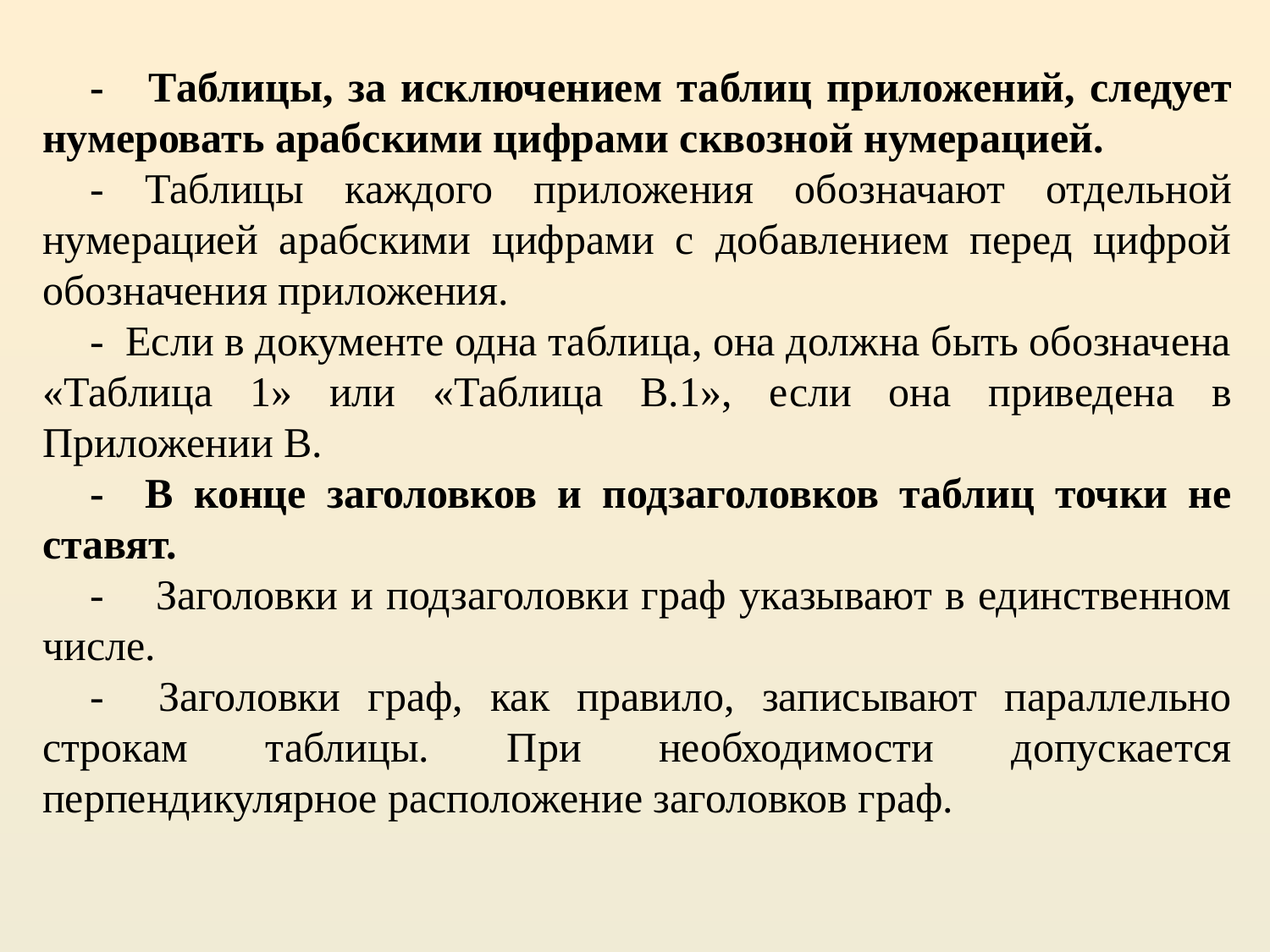

-   Таблицы, за исключением таблиц приложений, следует нумеровать арабскими цифрами сквозной нумерацией.
- Таблицы каждого приложения обозначают отдельной нумерацией арабскими цифрами с добавлением перед цифрой обозначения приложения.
-  Если в документе одна таблица, она должна быть обозначена «Таблица 1» или «Таблица В.1», если она приведена в Приложении В.
-  В конце заголовков и подзаголовков таблиц точки не ставят.
-    Заголовки и подзаголовки граф указывают в единственном числе.
-  Заголовки граф, как правило, записывают параллельно строкам таблицы. При необходимости допускается перпендикулярное расположение заголовков граф.